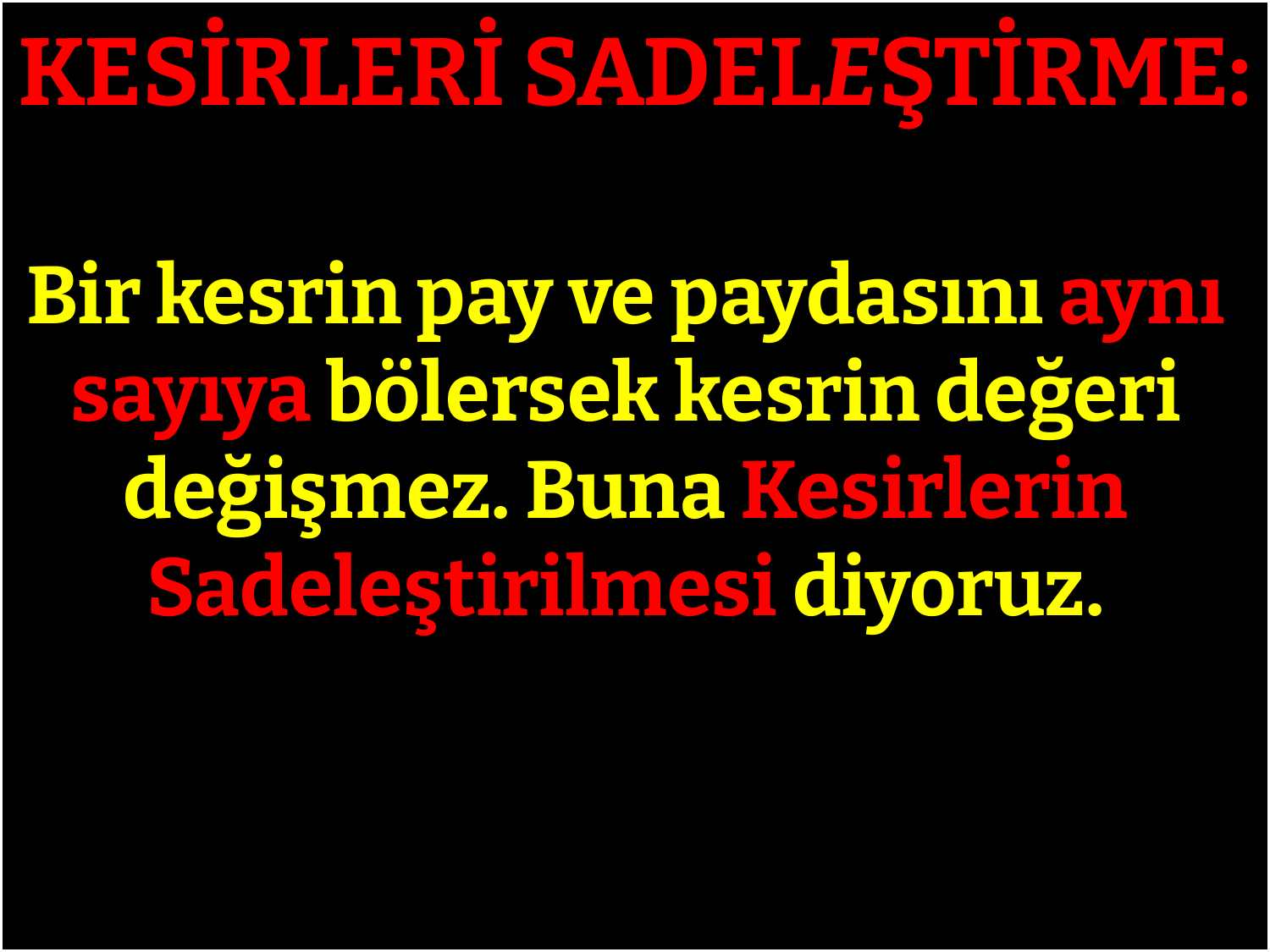

KESİRLERİ SADELEŞTİRME:
Bir kesrin pay ve paydasını aynı sayıya bölersek kesrin değeri değişmez. Buna Kesirlerin Sadeleştirilmesi diyoruz.
#